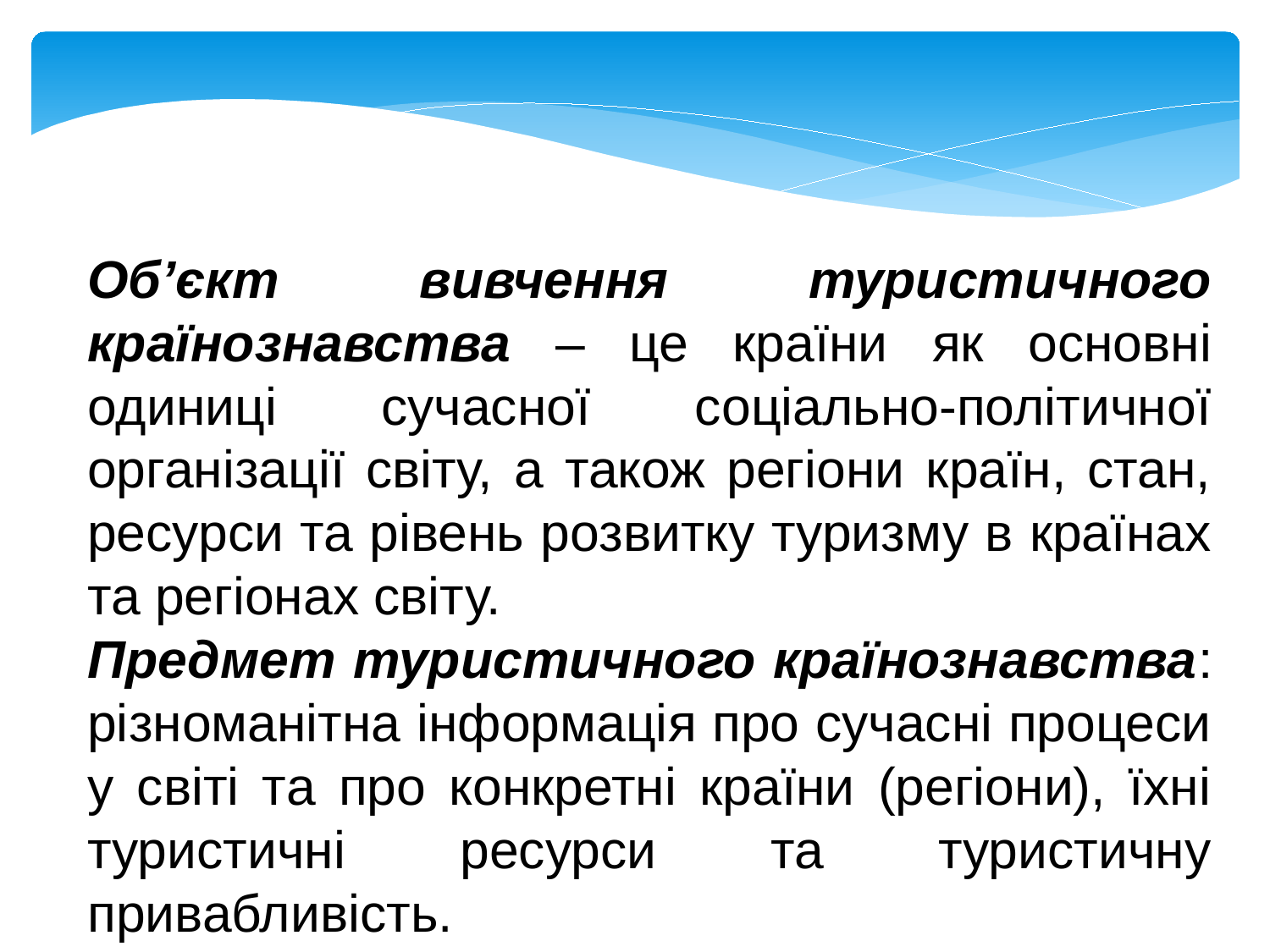

Об’єкт вивчення туристичного країнознавства – це країни як основні одиниці сучасної соціально-політичної організації світу, а також регіони країн, стан, ресурси та рівень розвитку туризму в країнах та регіонах світу.
Предмет туристичного країнознавства: різноманітна інформація про сучасні процеси у світі та про конкретні країни (регіони), їхні туристичні ресурси та туристичну привабливість.